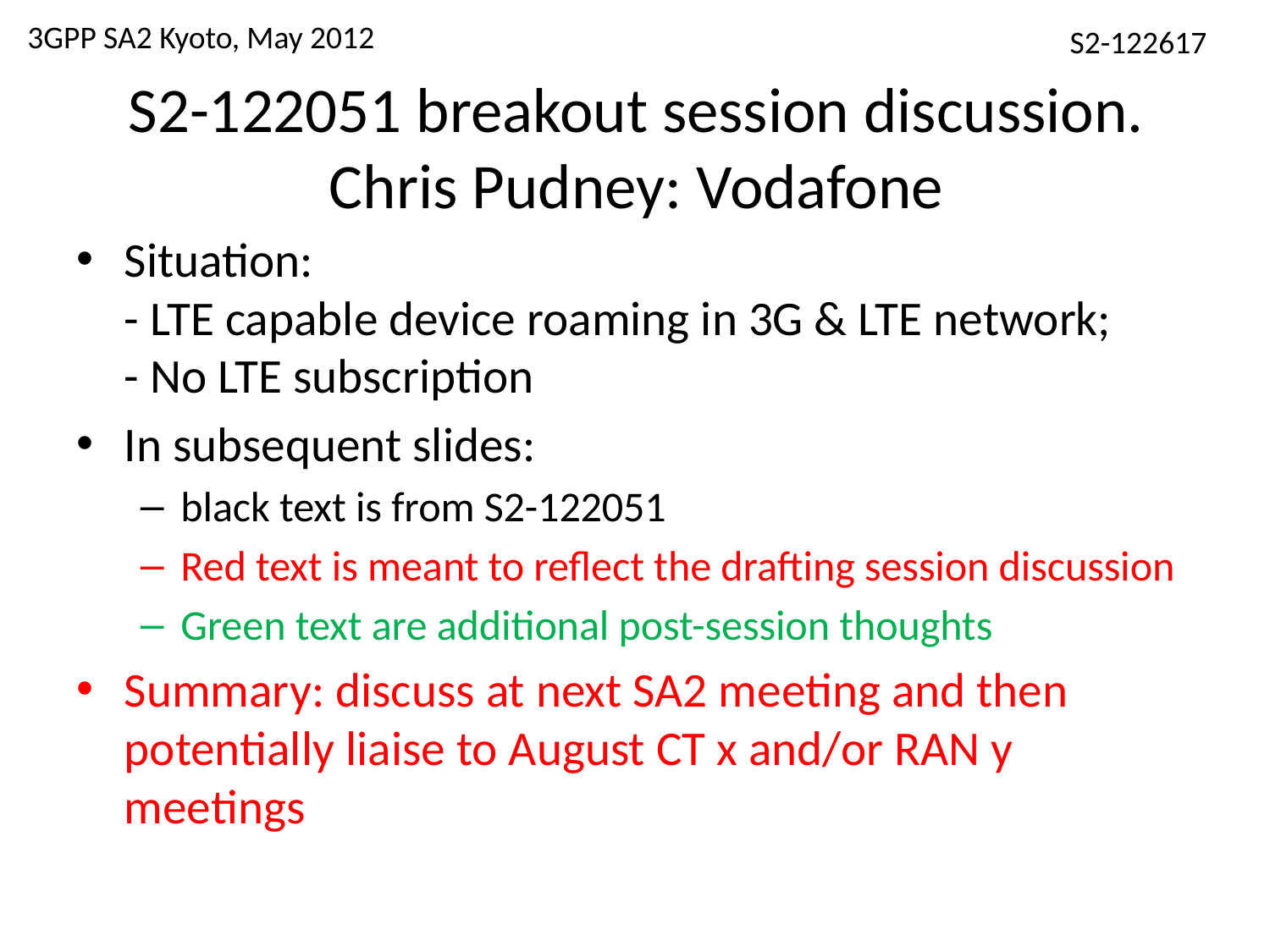

3GPP SA2 Kyoto, May 2012
S2-122617
# S2-122051 breakout session discussion. Chris Pudney: Vodafone
Situation:
- LTE capable device roaming in 3G & LTE network;
- No LTE subscription
In subsequent slides:
black text is from S2-122051
Red text is meant to reflect the drafting session discussion
Green text are additional post-session thoughts
Summary: discuss at next SA2 meeting and then potentially liaise to August CT x and/or RAN y meetings